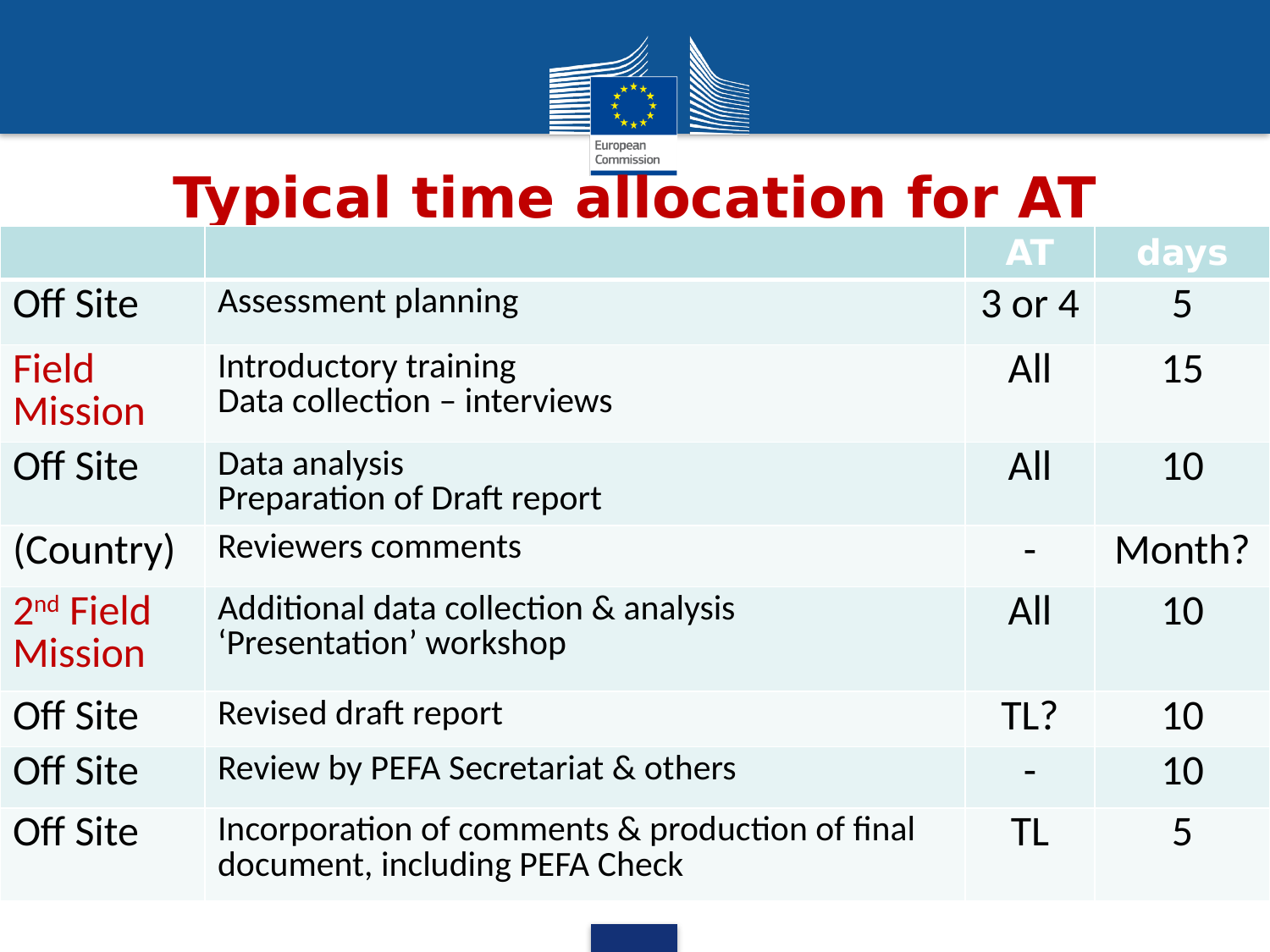

# Typical time allocation for AT
|  |  | AT | days |
| --- | --- | --- | --- |
| Off Site | Assessment planning | 3 or 4 | 5 |
| Field Mission | Introductory training Data collection – interviews | All | 15 |
| Off Site | Data analysis Preparation of Draft report | All | 10 |
| (Country) | Reviewers comments | - | Month? |
| 2nd Field Mission | Additional data collection & analysis ‘Presentation’ workshop | All | 10 |
| Off Site | Revised draft report | TL? | 10 |
| Off Site | Review by PEFA Secretariat & others | - | 10 |
| Off Site | Incorporation of comments & production of final document, including PEFA Check | TL | 5 |